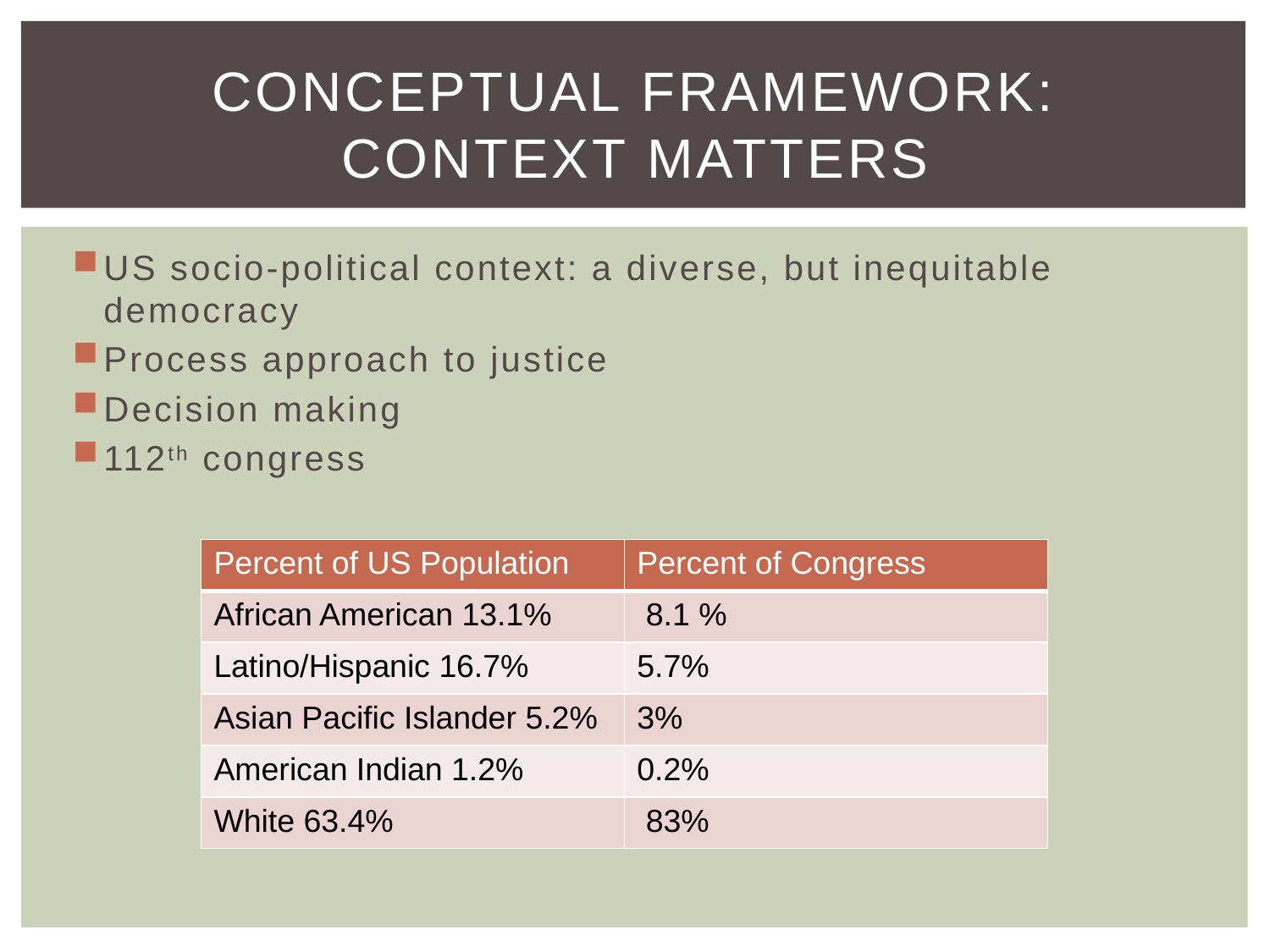

# Conceptual Framework: Context Matters
US socio-political context: a diverse, but inequitable democracy
Process approach to justice
Decision making
112th congress
| Percent of US Population | Percent of Congress |
| --- | --- |
| African American 13.1% | 8.1 % |
| Latino/Hispanic 16.7% | 5.7% |
| Asian Pacific Islander 5.2% | 3% |
| American Indian 1.2% | 0.2% |
| White 63.4% | 83% |